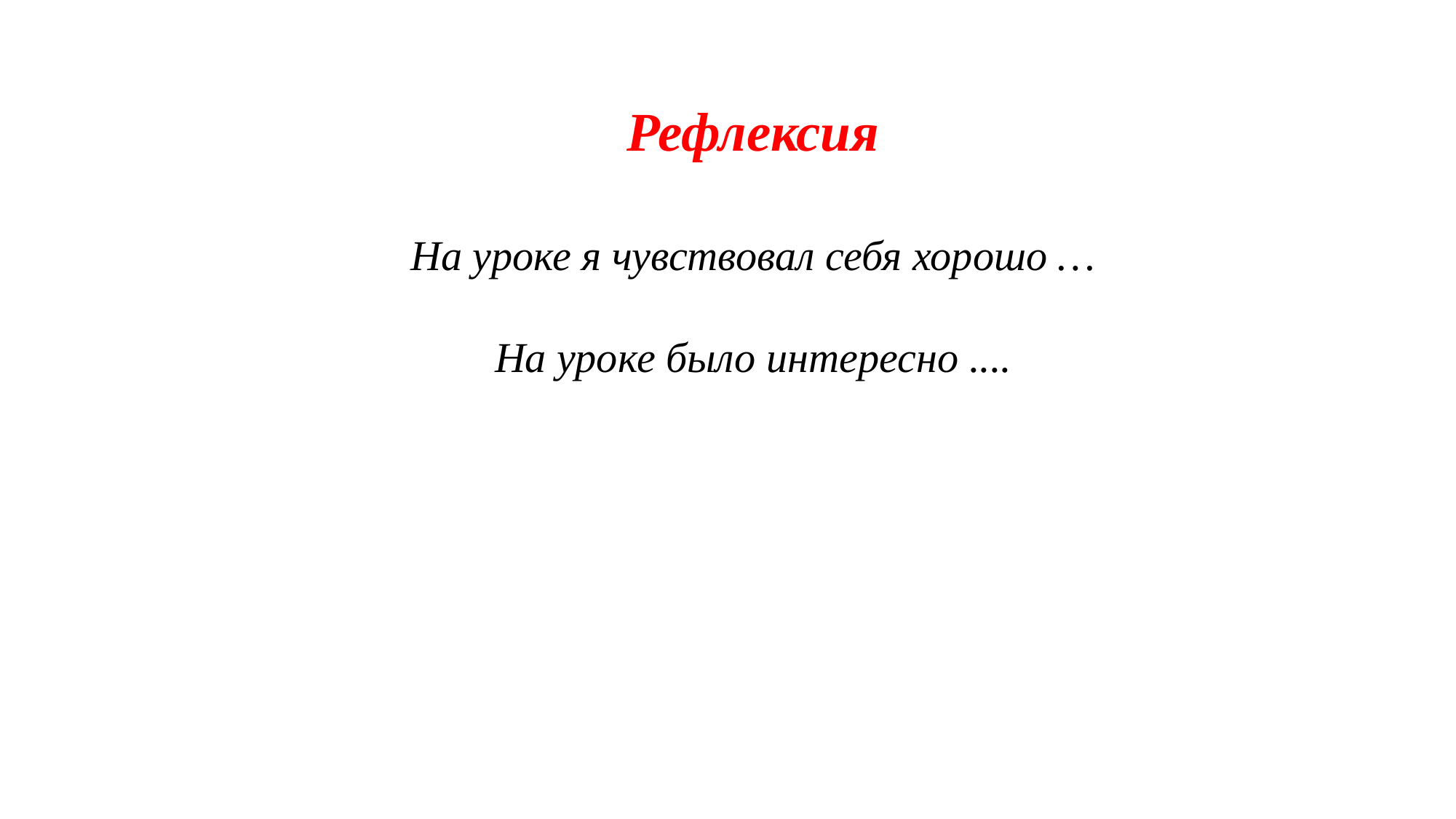

Рефлексия

На уроке я чувствовал себя хорошо …

На уроке было интересно ....